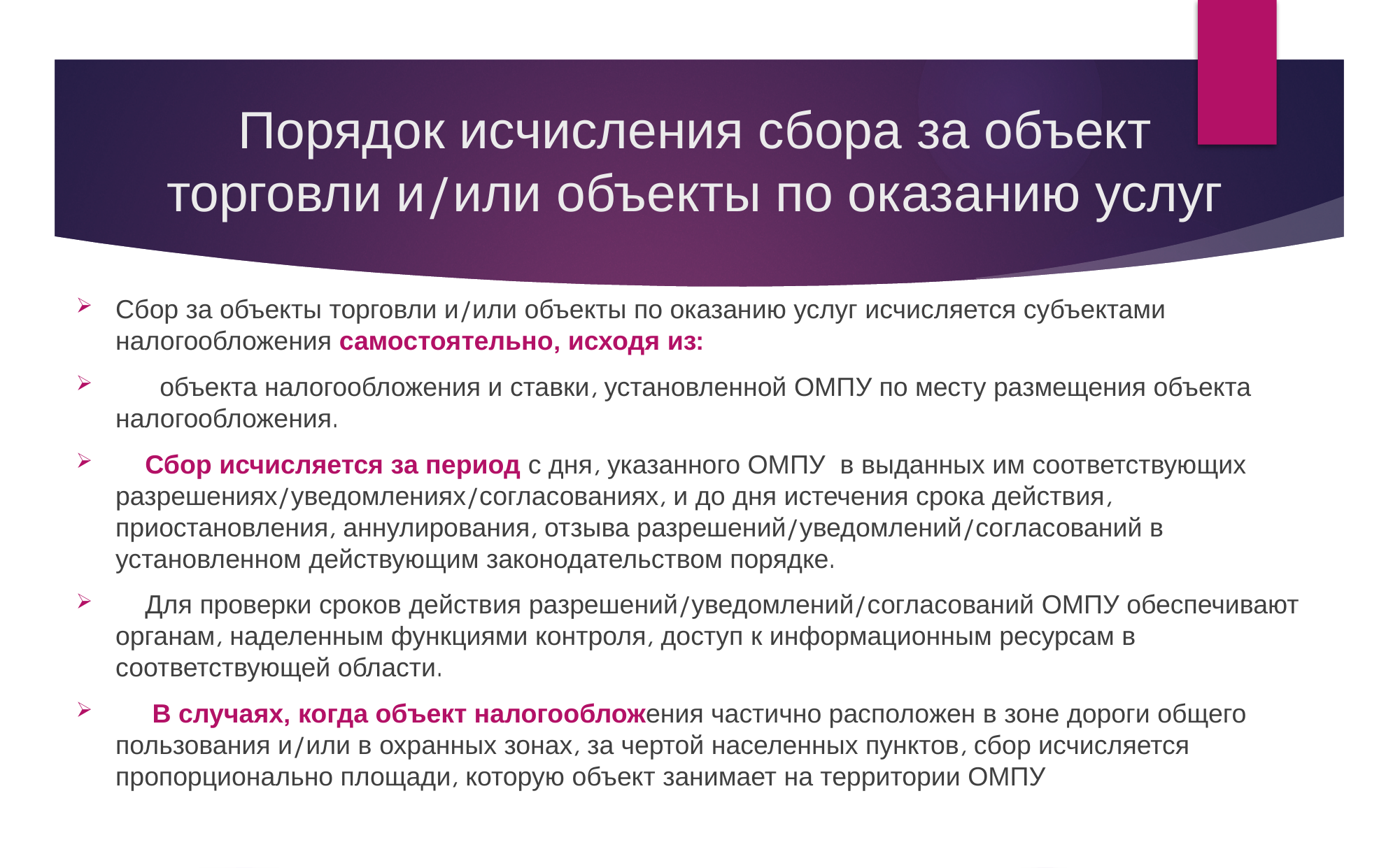

# Порядок исчисления сбора за объект торговли и/или объекты по оказанию услуг
Сбор за объекты торговли и/или объекты по оказанию услуг исчисляется субъектами налогообложения самостоятельно, исходя из:
      объекта налогообложения и ставки, установленной ОМПУ по месту размещения объекта налогообложения.
    Сбор исчисляется за период с дня, указанного ОМПУ  в выданных им соответствующих разрешениях/уведомлениях/согласованиях, и до дня истечения срока действия, приостановления, аннулирования, отзыва разрешений/уведомлений/согласований в установленном действующим законодательством порядке.
    Для проверки сроков действия разрешений/уведомлений/согласований ОМПУ обеспечивают органам, наделенным функциями контроля, доступ к информационным ресурсам в соответствующей области.
     В случаях, когда объект налогообложения частично расположен в зоне дороги общего пользования и/или в охранных зонах, за чертой населенных пунктов, сбор исчисляется пропорционально площади, которую объект занимает на территории ОМПУ